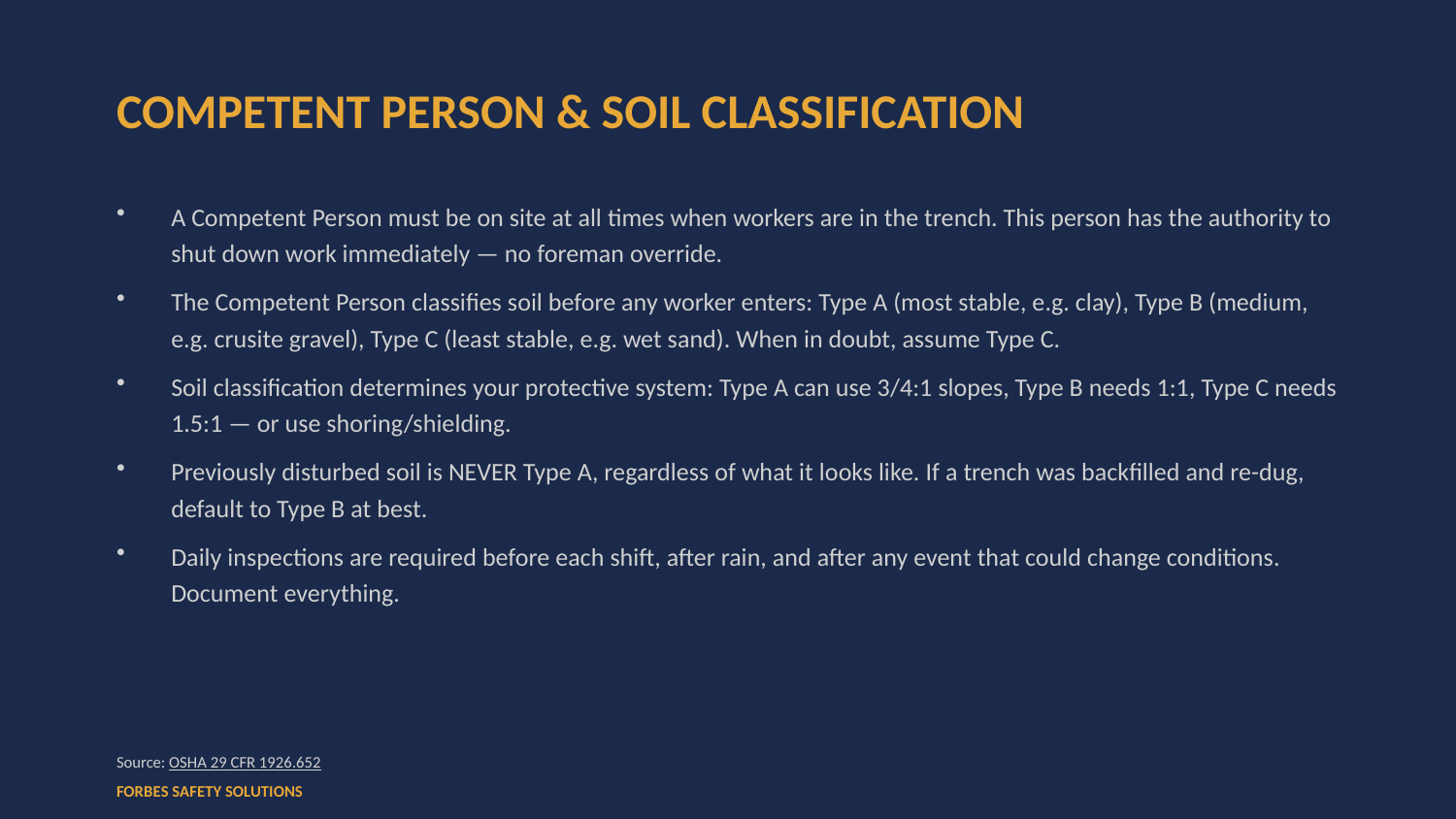

COMPETENT PERSON & SOIL CLASSIFICATION
A Competent Person must be on site at all times when workers are in the trench. This person has the authority to shut down work immediately — no foreman override.
The Competent Person classifies soil before any worker enters: Type A (most stable, e.g. clay), Type B (medium, e.g. crusite gravel), Type C (least stable, e.g. wet sand). When in doubt, assume Type C.
Soil classification determines your protective system: Type A can use 3/4:1 slopes, Type B needs 1:1, Type C needs 1.5:1 — or use shoring/shielding.
Previously disturbed soil is NEVER Type A, regardless of what it looks like. If a trench was backfilled and re-dug, default to Type B at best.
Daily inspections are required before each shift, after rain, and after any event that could change conditions. Document everything.
Source: OSHA 29 CFR 1926.652
FORBES SAFETY SOLUTIONS